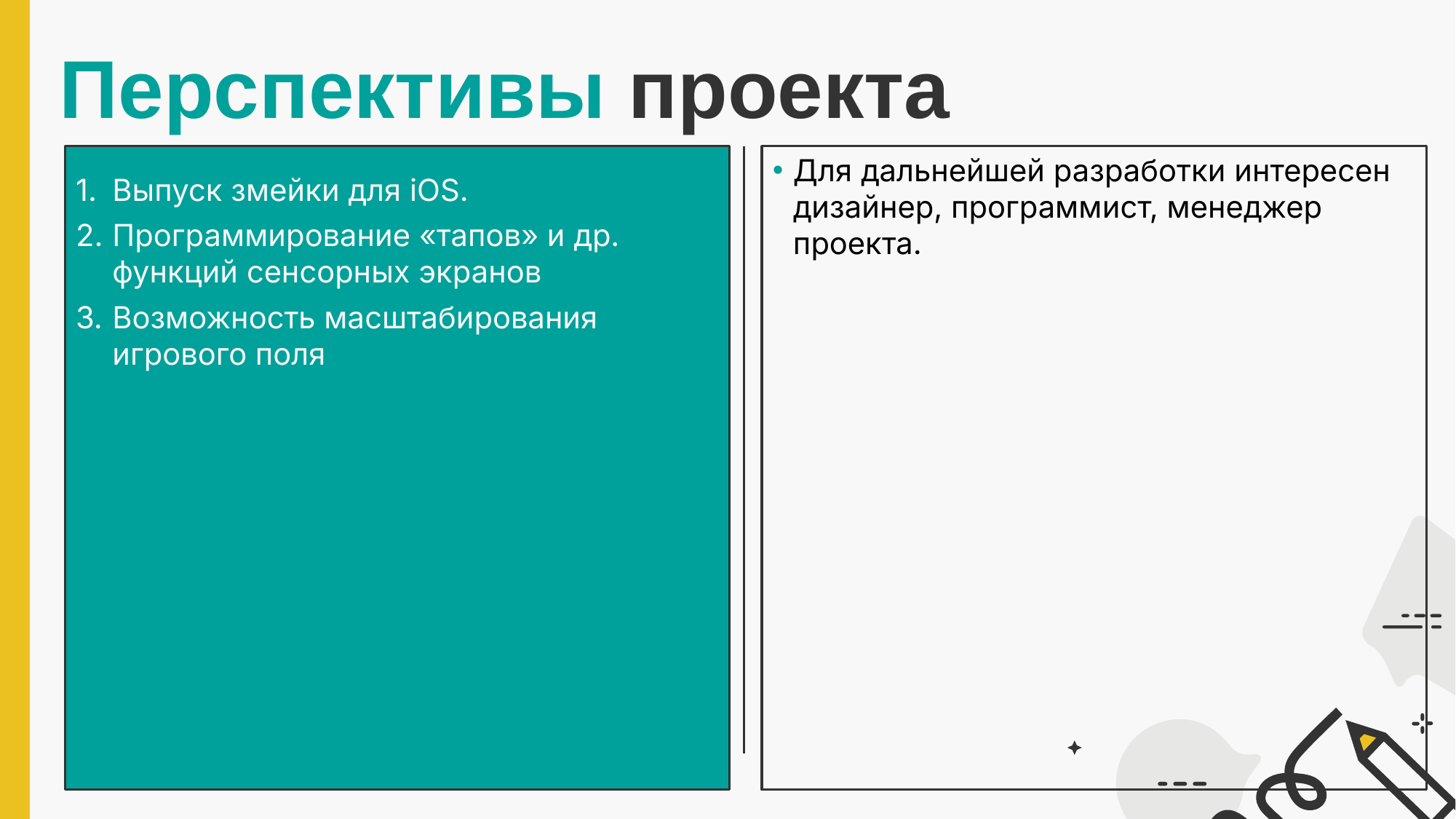

Перспективы проекта

Для дальнейшей разработки интересен дизайнер, программист, менеджер проекта.

Выпуск змейки для iOS.
Программирование «тапов» и др. функций сенсорных экранов
Возможность масштабирования игрового поля